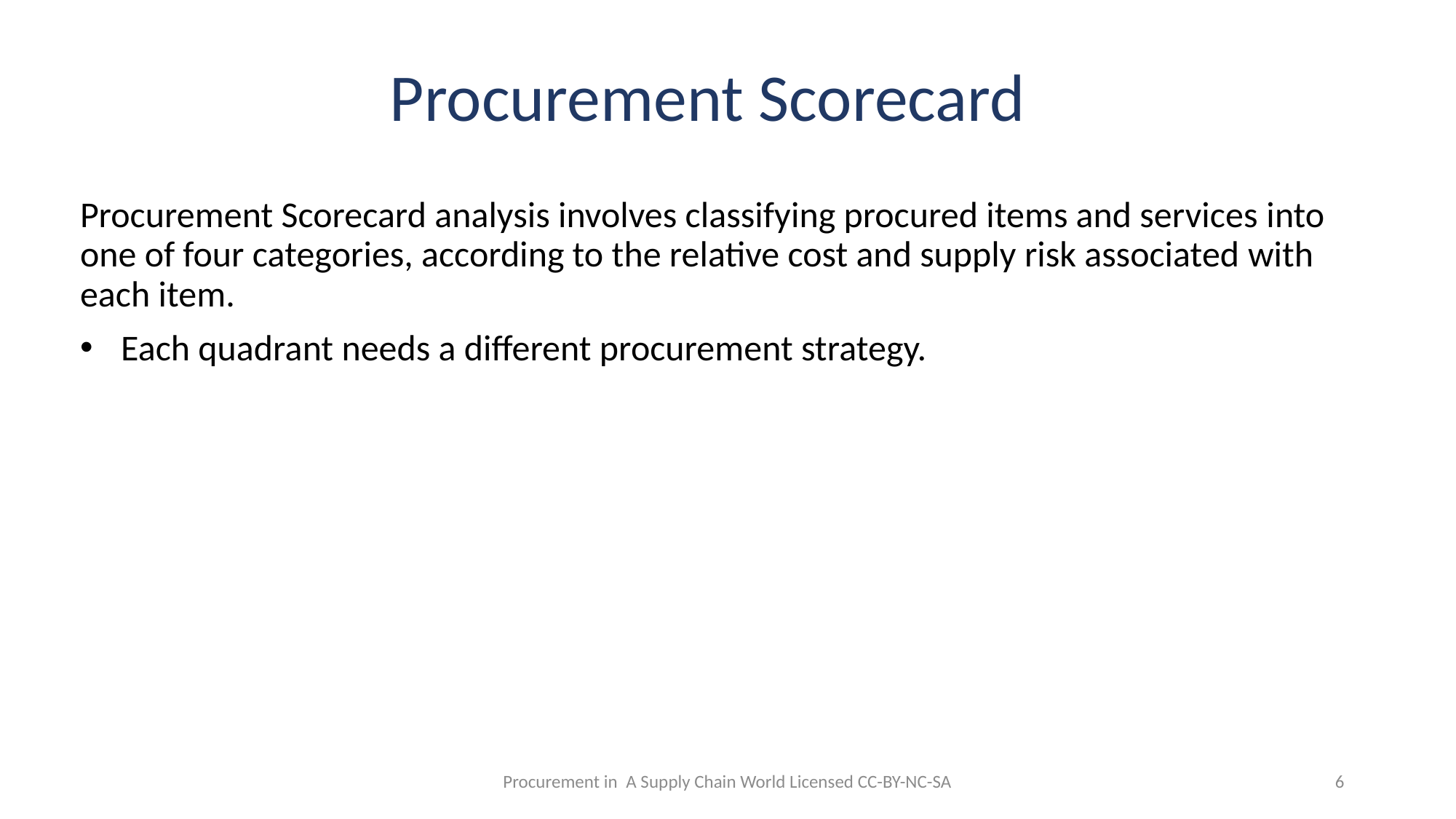

# Procurement Scorecard
Procurement Scorecard analysis involves classifying procured items and services into one of four categories, according to the relative cost and supply risk associated with each item.
Each quadrant needs a different procurement strategy.

Procurement in  A Supply Chain World Licensed CC-BY-NC-SA
6